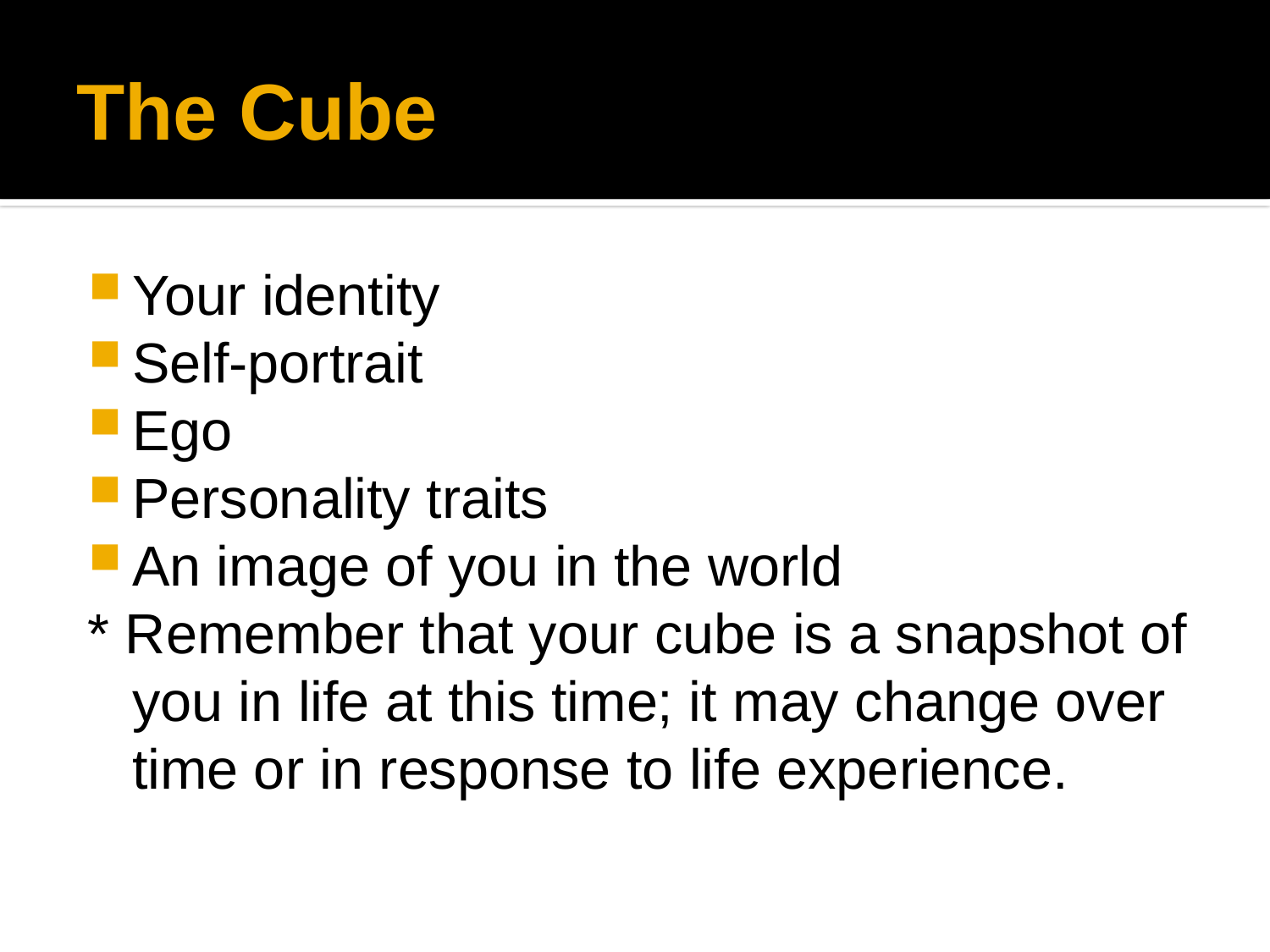

# The Cube
Your identity
Self-portrait
Ego
Personality traits
An image of you in the world
* Remember that your cube is a snapshot of you in life at this time; it may change over time or in response to life experience.